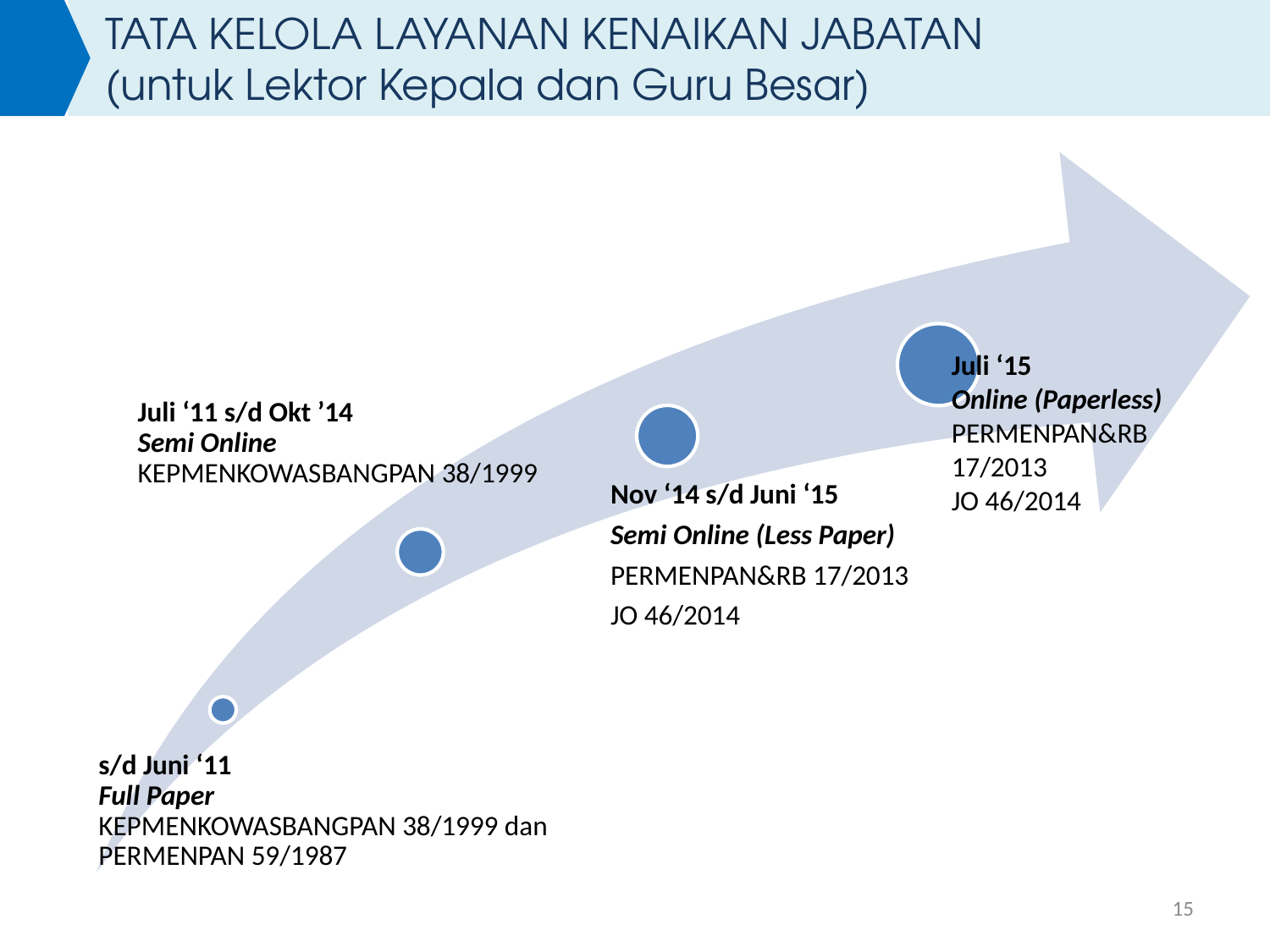

TATA KELOLA LAYANAN KENAIKAN JABATAN
(untuk Lektor Kepala dan Guru Besar)
s/d Juni ‘11
Full Paper
KEPMENKOWASBANGPAN 38/1999 dan PERMENPAN 59/1987

Juli ‘11 s/d Okt ’14
Semi Online
KEPMENKOWASBANGPAN 38/1999
Nov ‘14 s/d Juni ‘15
Semi Online (Less Paper)
PERMENPAN&RB 17/2013
JO 46/2014
Juli ‘15
Online (Paperless)
PERMENPAN&RB 17/2013
JO 46/2014

15